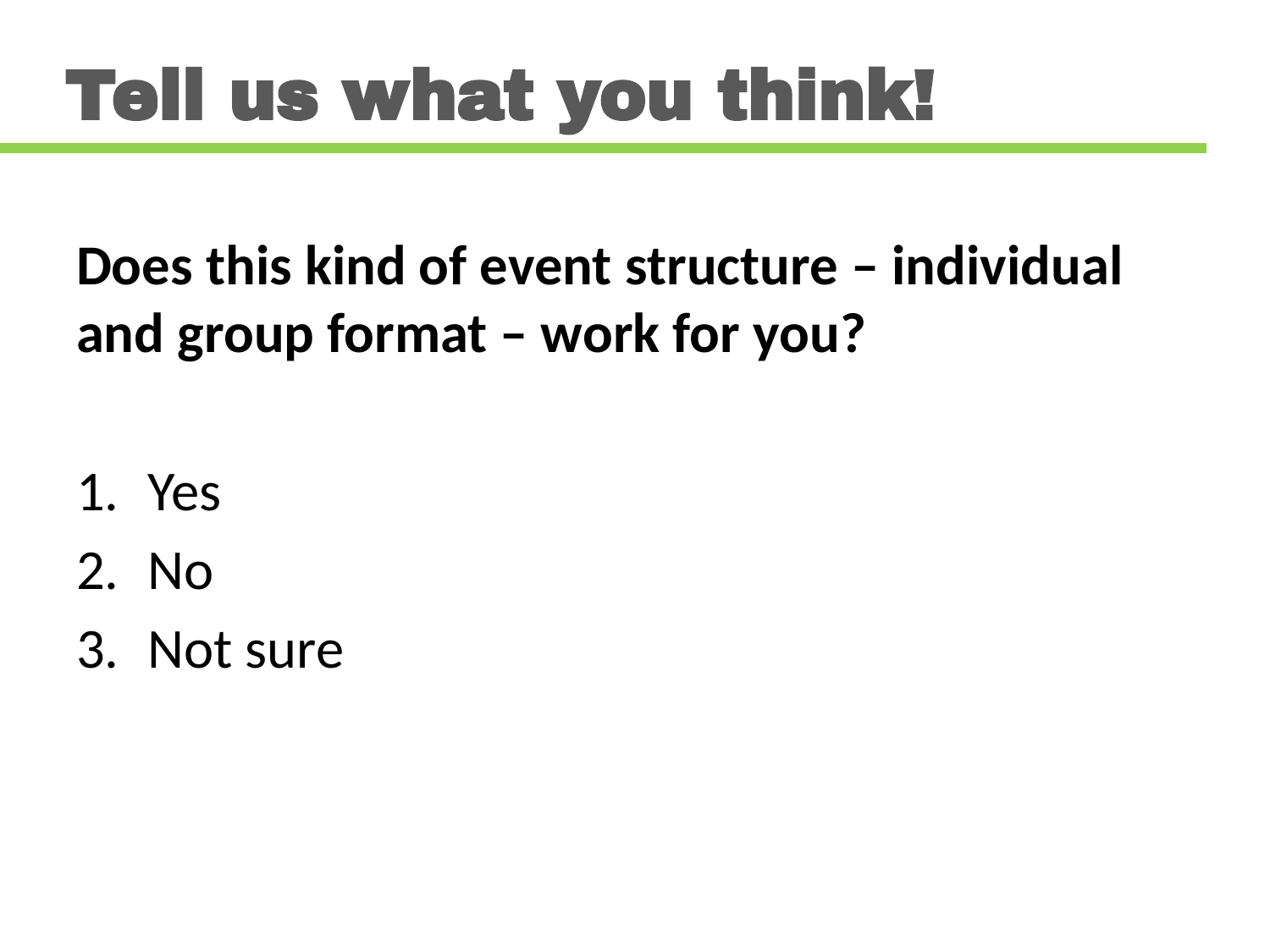

Tell us what you think!
Does this kind of event structure – individual and group format – work for you?

Yes
No
Not sure